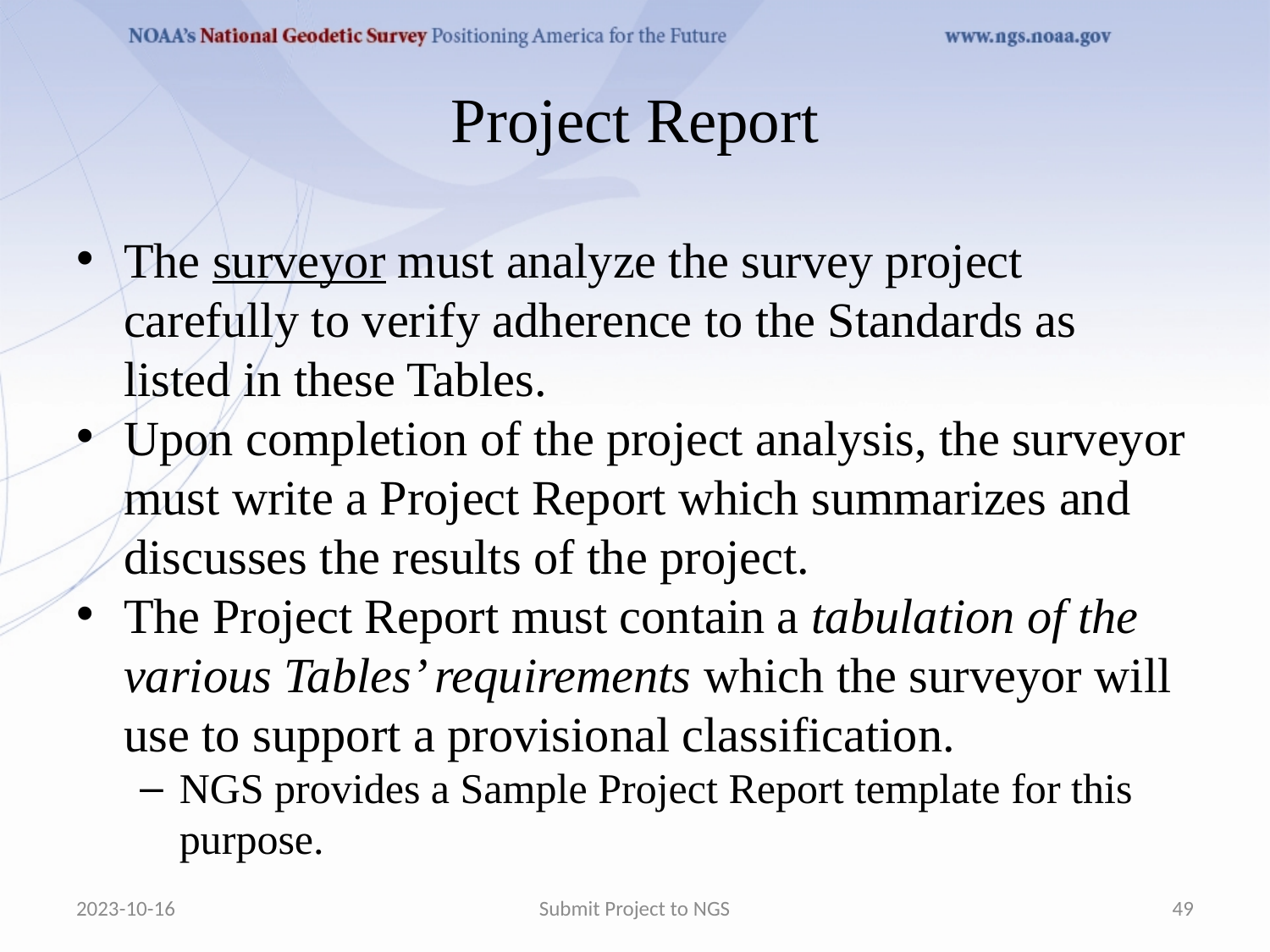

Project Report
The surveyor must analyze the survey project carefully to verify adherence to the Standards as listed in these Tables.
Upon completion of the project analysis, the surveyor must write a Project Report which summarizes and discusses the results of the project.
The Project Report must contain a tabulation of the various Tables’ requirements which the surveyor will use to support a provisional classification.
NGS provides a Sample Project Report template for this purpose.

2023-10-16
Submit Project to NGS
49